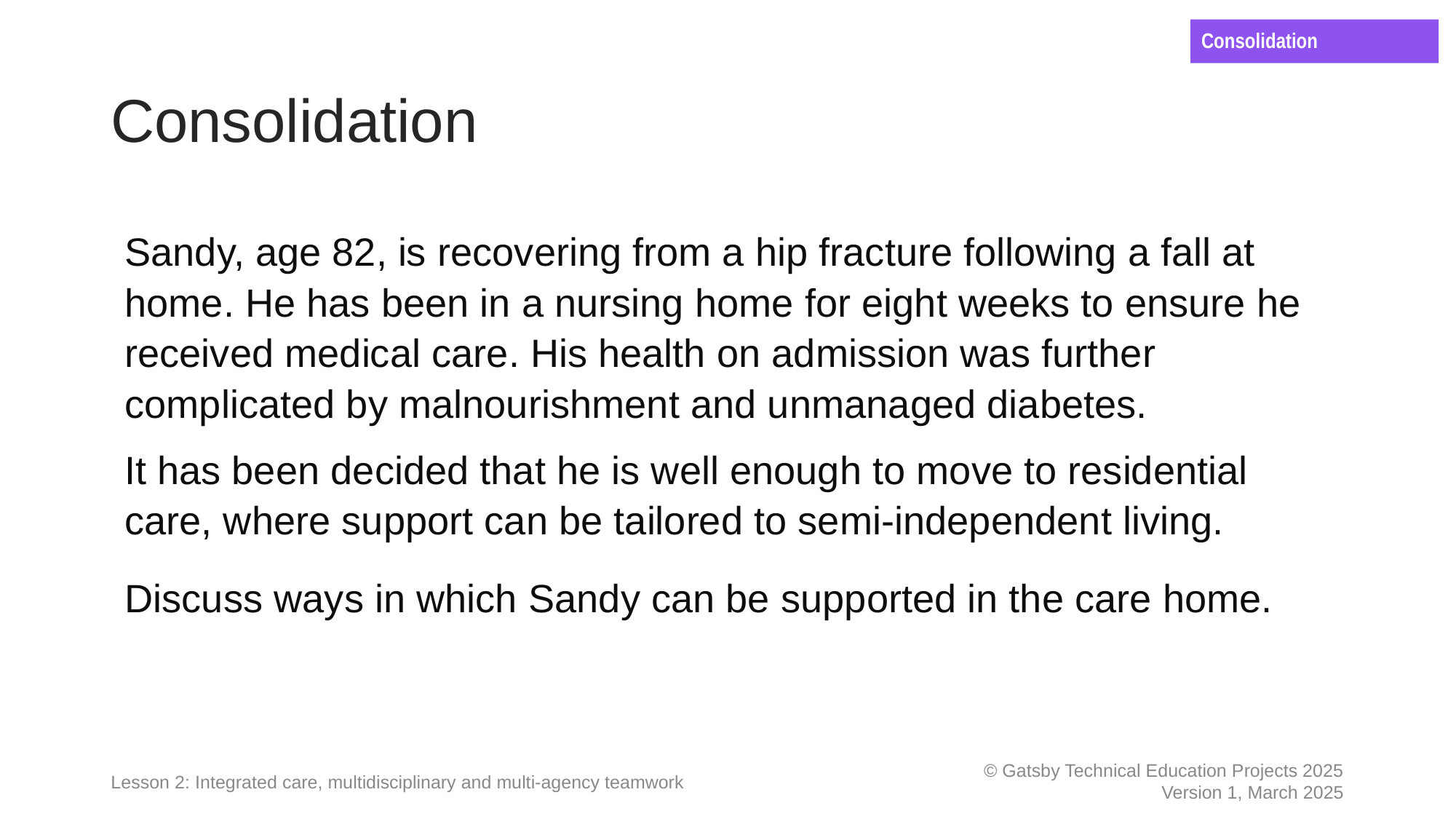

Consolidation
# Consolidation
Sandy, age 82, is recovering from a hip fracture following a fall at home. He has been in a nursing home for eight weeks to ensure he received medical care. His health on admission was further complicated by malnourishment and unmanaged diabetes.
It has been decided that he is well enough to move to residential care, where support can be tailored to semi-independent living.
Discuss ways in which Sandy can be supported in the care home.

Lesson 2: Integrated care, multidisciplinary and multi-agency teamwork